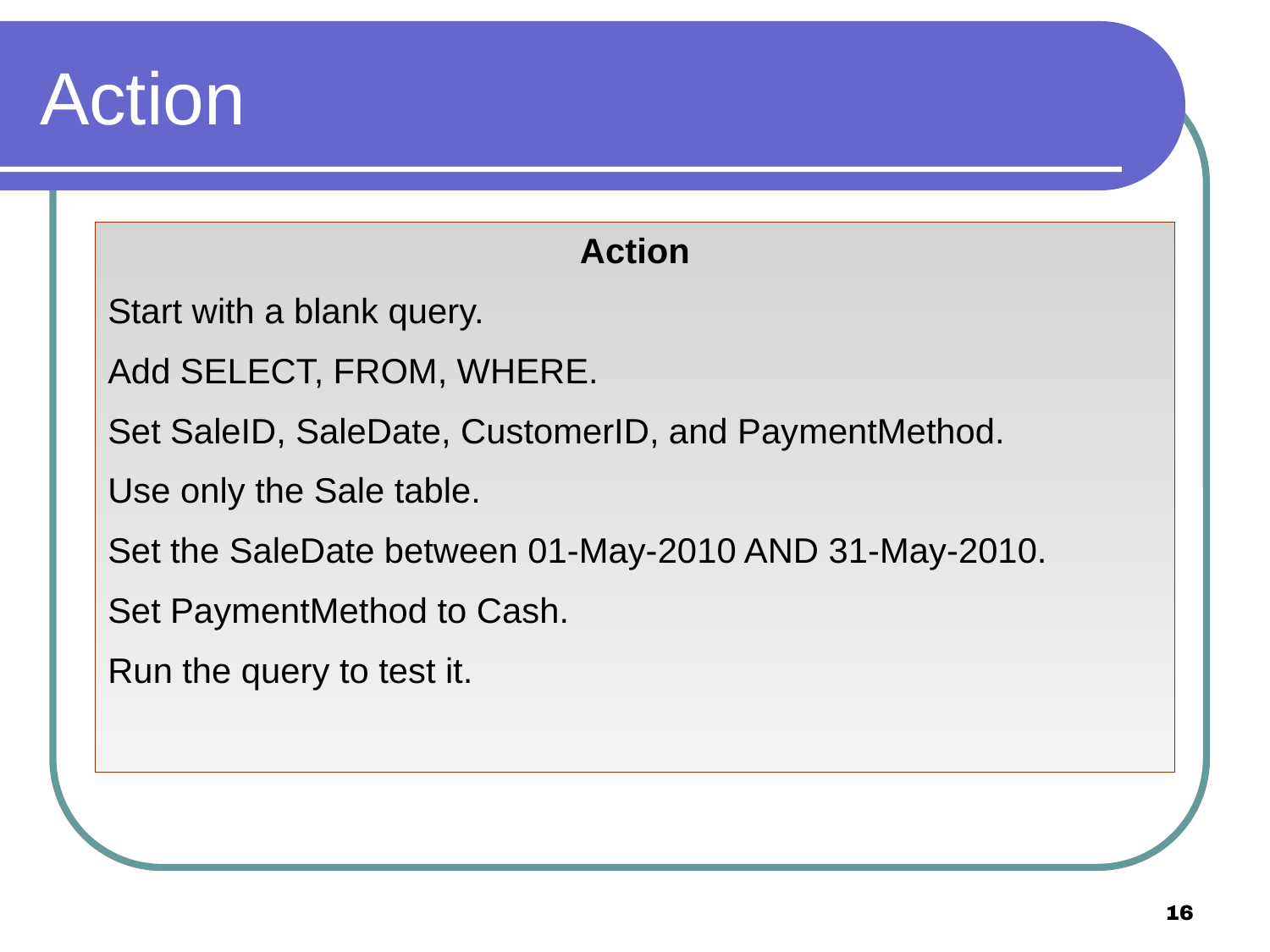

# Action
Action
Start with a blank query.
Add SELECT, FROM, WHERE.
Set SaleID, SaleDate, CustomerID, and PaymentMethod.
Use only the Sale table.
Set the SaleDate between 01-May-2010 AND 31-May-2010.
Set PaymentMethod to Cash.
Run the query to test it.
16